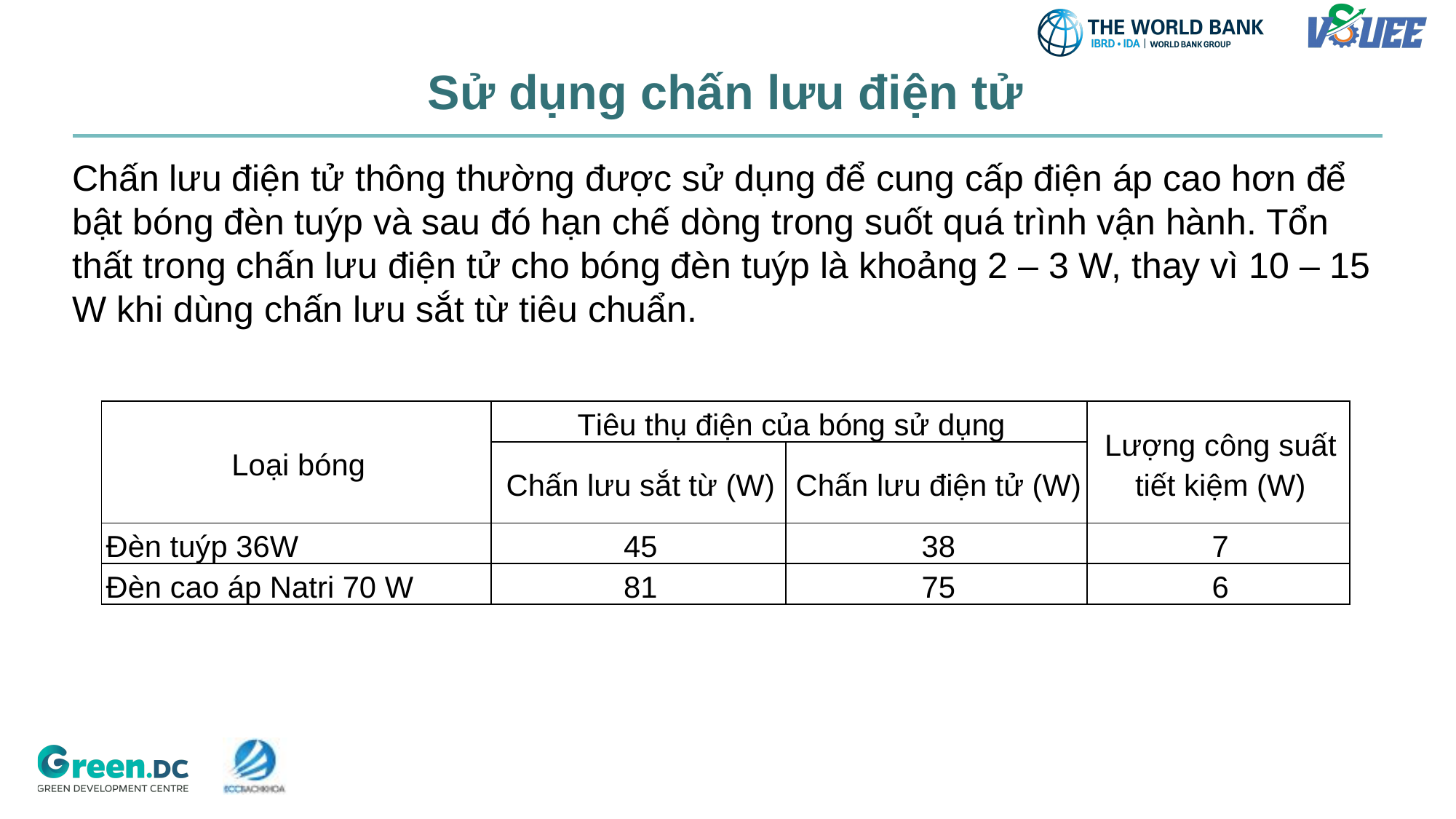

# Sử dụng chấn lưu điện tử
Chấn lưu điện tử thông thường được sử dụng để cung cấp điện áp cao hơn để bật bóng đèn tuýp và sau đó hạn chế dòng trong suốt quá trình vận hành. Tổn thất trong chấn lưu điện tử cho bóng đèn tuýp là khoảng 2 – 3 W, thay vì 10 – 15 W khi dùng chấn lưu sắt từ tiêu chuẩn.
| Loại bóng | Tiêu thụ điện của bóng sử dụng |  | Lượng công suất tiết kiệm (W) |
| --- | --- | --- | --- |
|  | Chấn lưu sắt từ (W) | Chấn lưu điện tử (W) |  |
| Đèn tuýp 36W | 45 | 38 | 7 |
| Đèn cao áp Natri 70 W | 81 | 75 | 6 |